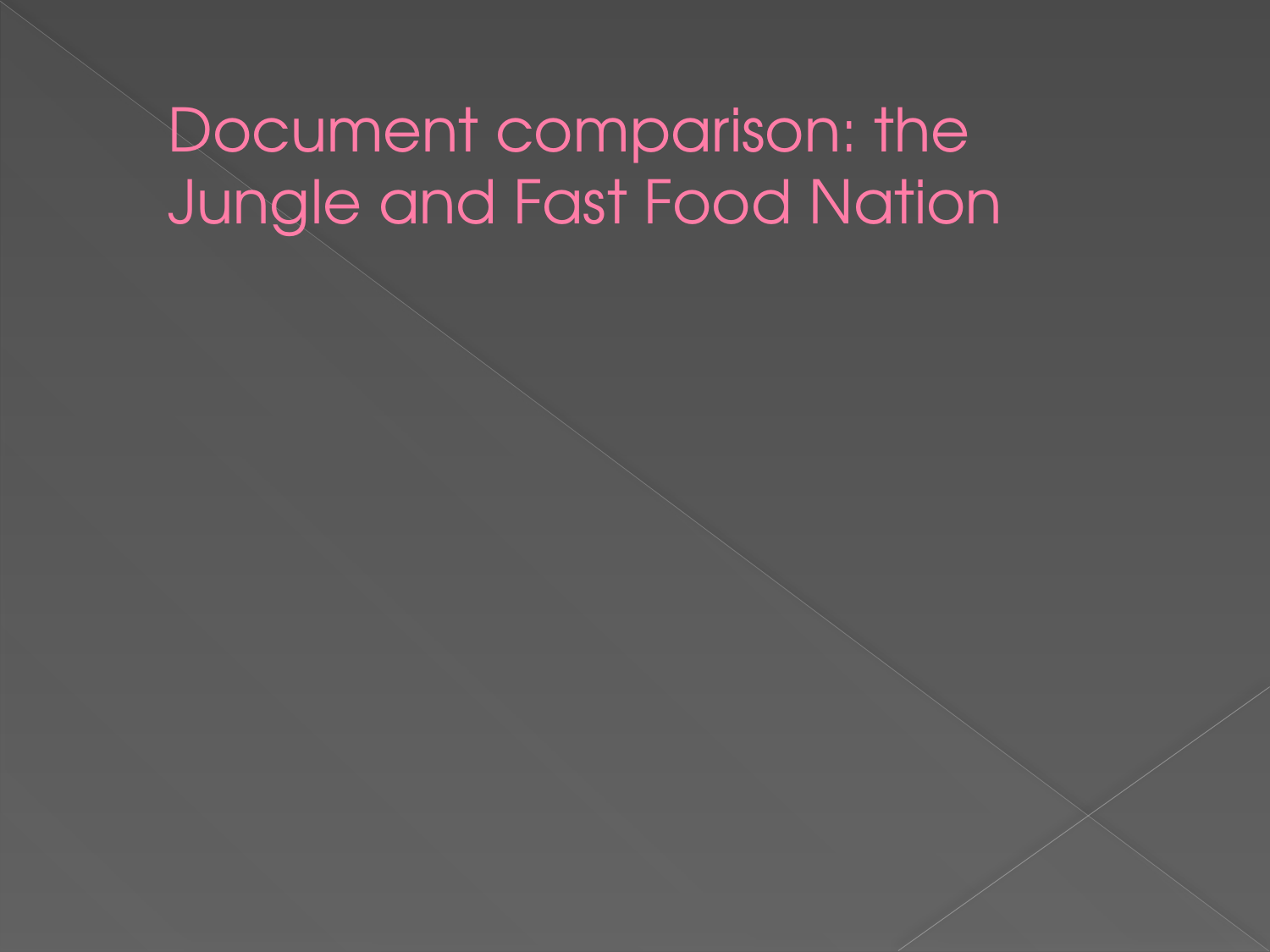

# Document comparison: the Jungle and Fast Food Nation